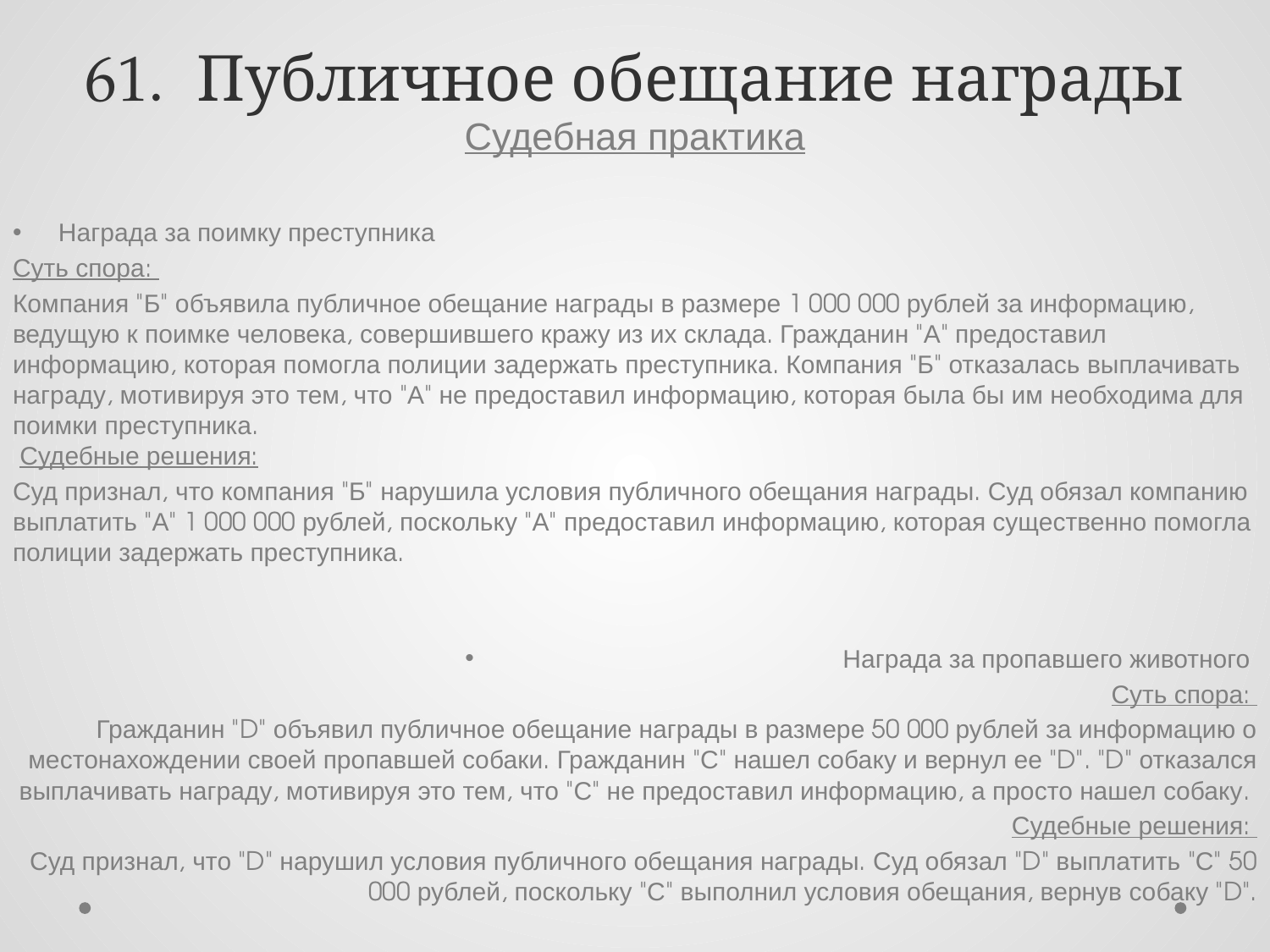

# 61.  Публичное обещание награды
Судебная практика

Награда за поимку преступника
Суть спора:
Компания "Б" объявила публичное обещание награды в размере 1 000 000 рублей за информацию, ведущую к поимке человека, совершившего кражу из их склада. Гражданин "А" предоставил информацию, которая помогла полиции задержать преступника. Компания "Б" отказалась выплачивать награду, мотивируя это тем, что "А" не предоставил информацию, которая была бы им необходима для поимки преступника.
 Судебные решения:
Суд признал, что компания "Б" нарушила условия публичного обещания награды. Суд обязал компанию выплатить "А" 1 000 000 рублей, поскольку "А" предоставил информацию, которая существенно помогла полиции задержать преступника.

Награда за пропавшего животного
Суть спора:
Гражданин "D" объявил публичное обещание награды в размере 50 000 рублей за информацию о местонахождении своей пропавшей собаки. Гражданин "С" нашел собаку и вернул ее "D". "D" отказался выплачивать награду, мотивируя это тем, что "С" не предоставил информацию, а просто нашел собаку.
Судебные решения:
Суд признал, что "D" нарушил условия публичного обещания награды. Суд обязал "D" выплатить "С" 50 000 рублей, поскольку "С" выполнил условия обещания, вернув собаку "D".